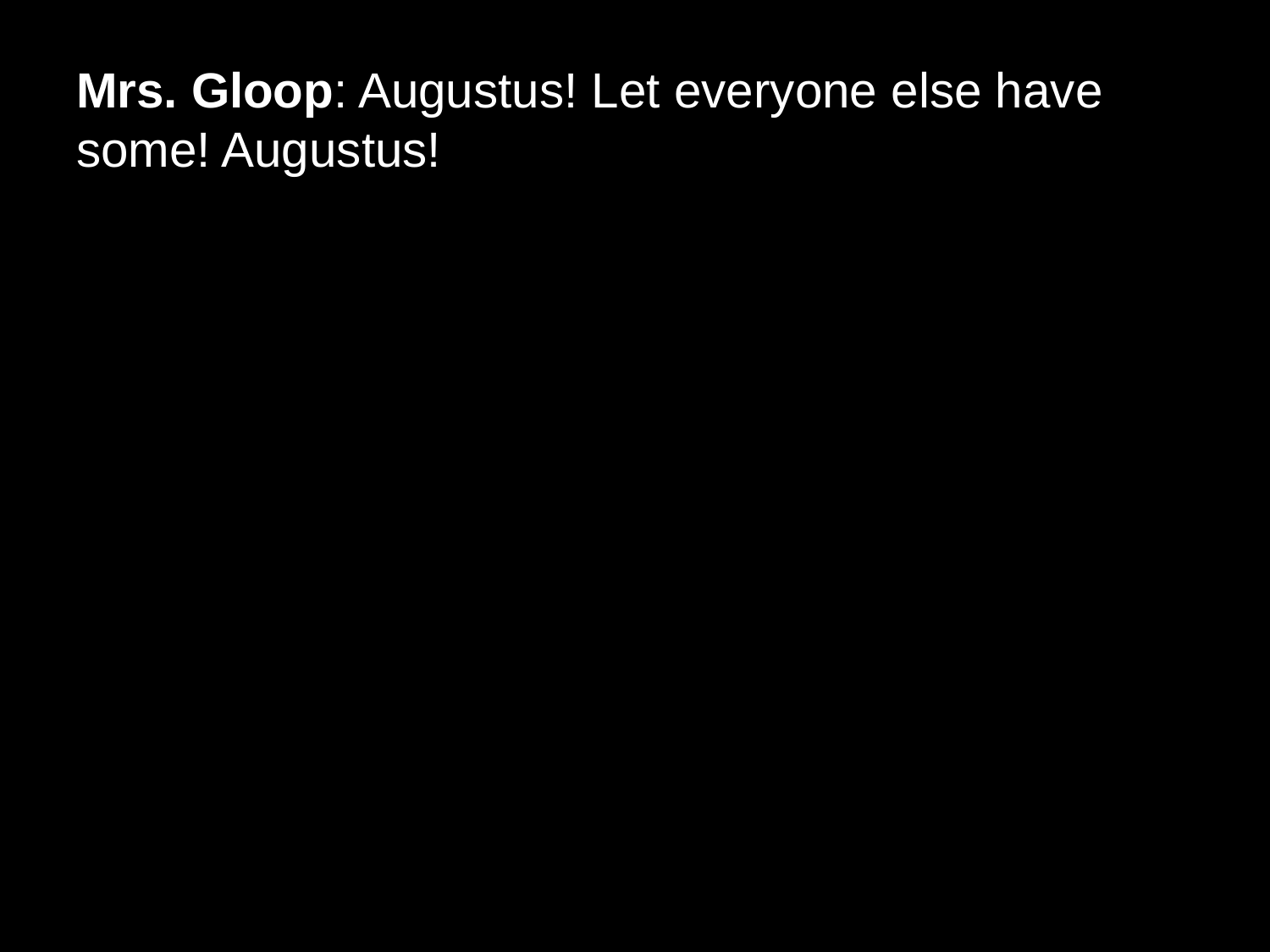

# Mrs. Gloop: Augustus! Let everyone else have some! Augustus!